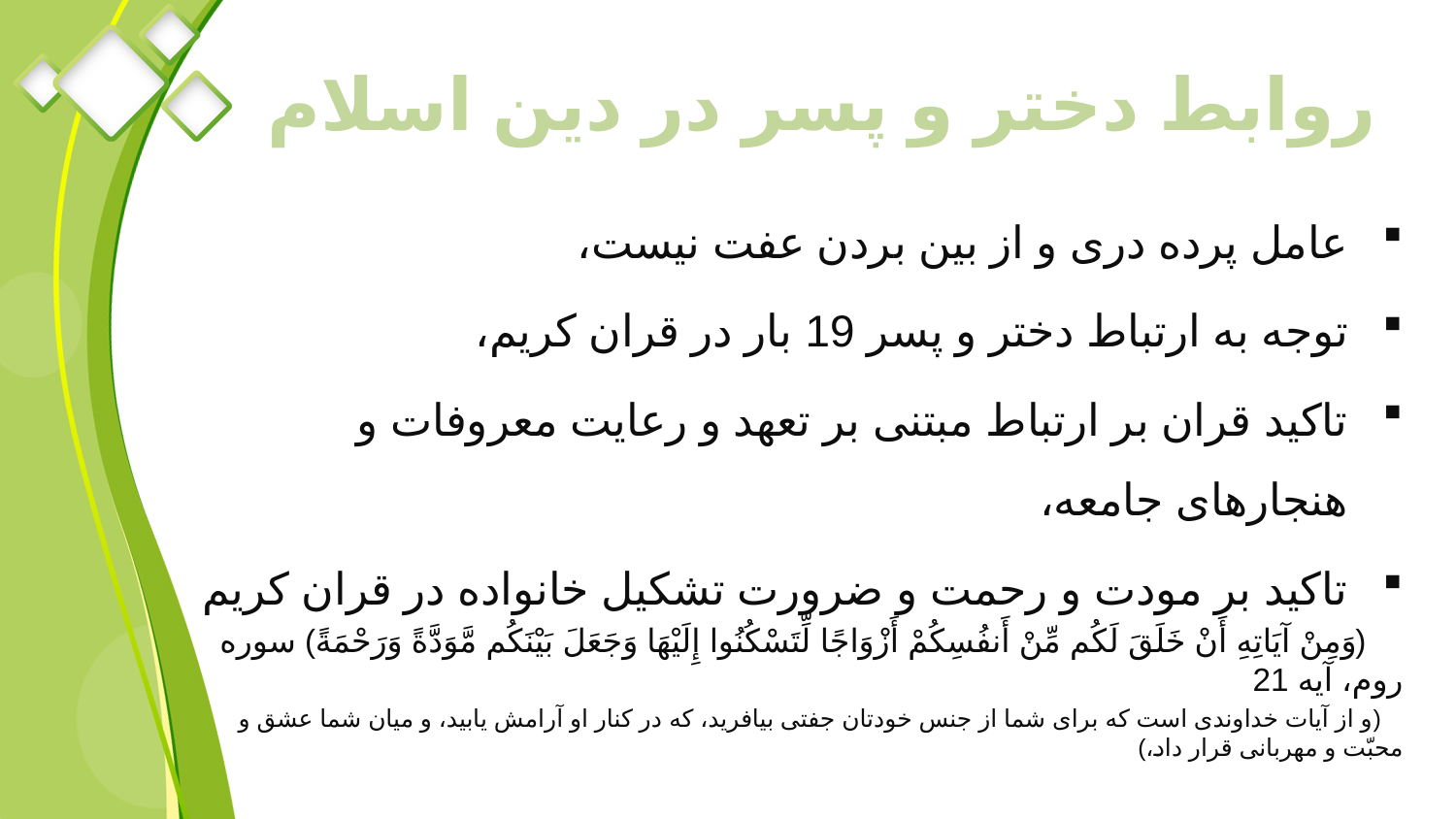

# روابط دختر و پسر در دین اسلام
عامل پرده دری و از بین بردن عفت نیست،
توجه به ارتباط دختر و پسر 19 بار در قران کریم،
تاکید قران بر ارتباط مبتنی بر تعهد و رعایت معروفات و هنجارهای جامعه،
تاکید بر مودت و رحمت و ضرورت تشکیل خانواده در قران کریم
    (وَمِنْ آیَاتِهِ أَنْ خَلَقَ لَکُم مِّنْ أَنفُسِکُمْ أَزْوَاجًا لِّتَسْکُنُوا إِلَیْهَا وَجَعَلَ بَیْنَکُم مَّوَدَّةً وَرَحْمَةً) سوره روم، آیه 21
   (و از آیات خداوندی است که برای شما از جنس خودتان جفتی بیافرید، که در کنار او آرامش یابید، و میان شما عشق و محبّت و مهربانی قرار داد،)